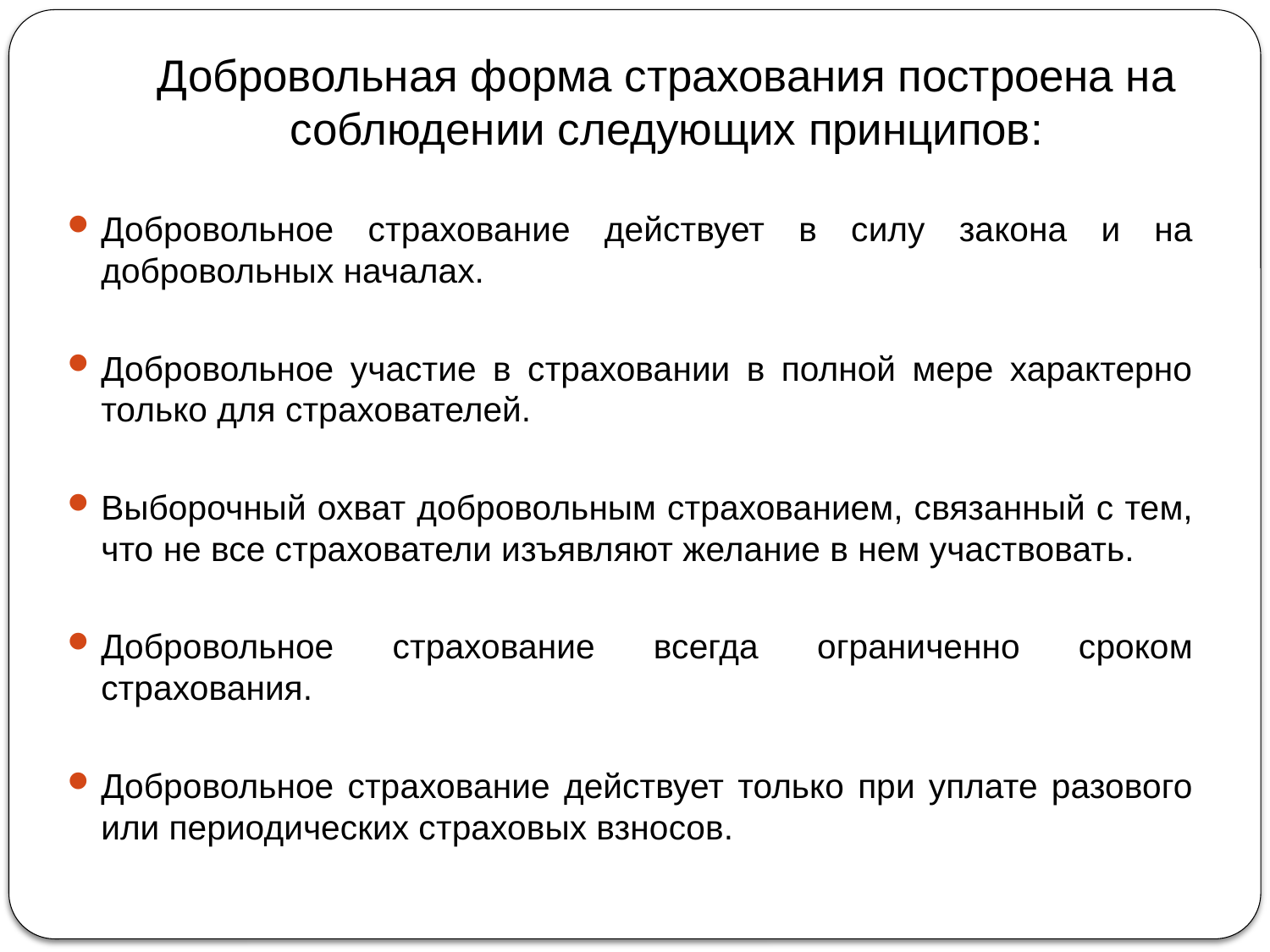

# Добровольная форма страхования построена на соблюдении следующих принципов:
Добровольное страхование действует в силу закона и на добровольных началах.

Добровольное участие в страховании в полной мере характерно только для страхователей.

Выборочный охват добровольным страхованием, связанный с тем, что не все страхователи изъявляют желание в нем участвовать.

Добровольное страхование всегда ограниченно сроком страхования.

Добровольное страхование действует только при уплате разового или периодических страховых взносов.